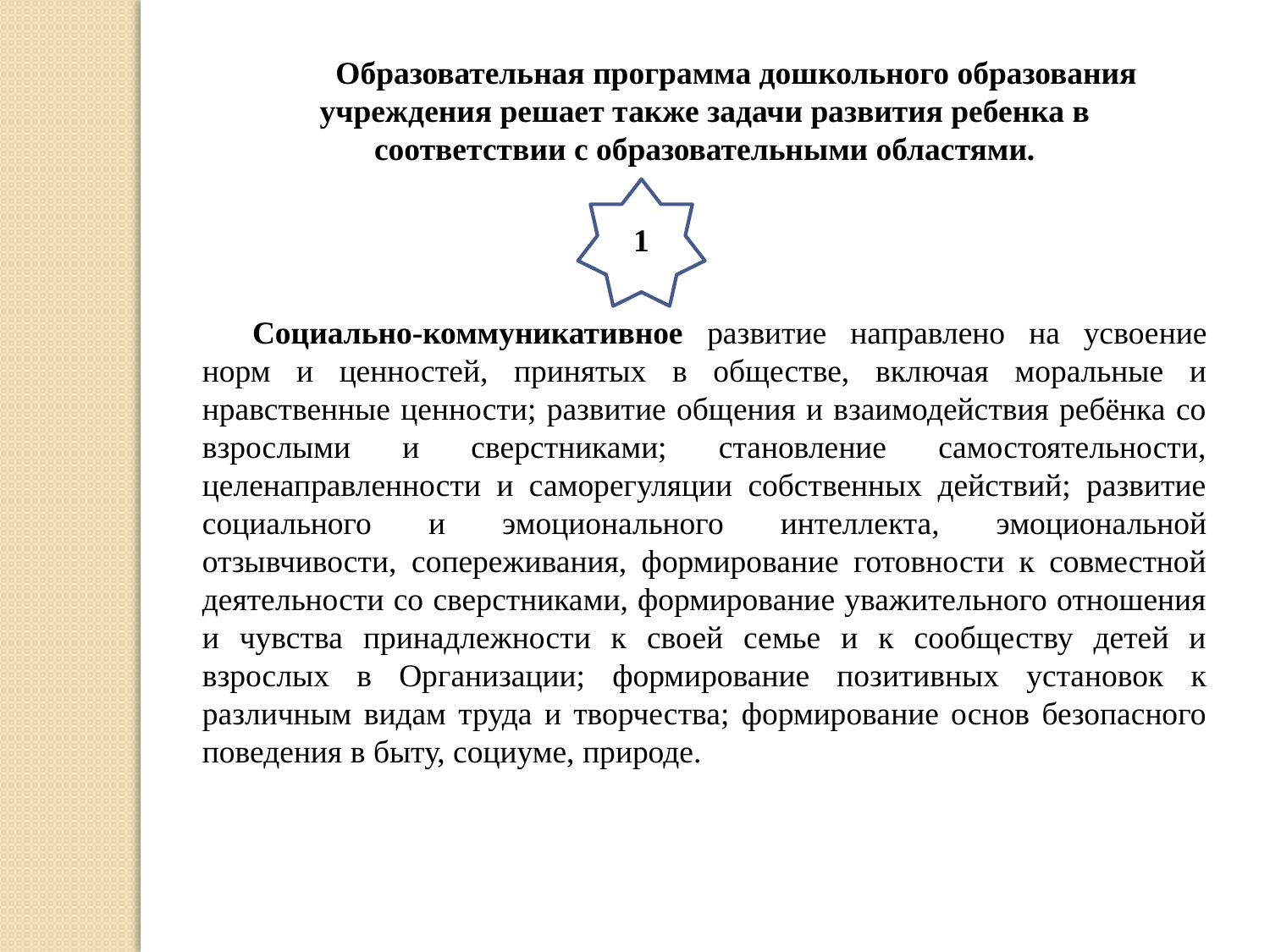

Образовательная программа дошкольного образования учреждения решает также задачи развития ребенка в соответствии с образовательными областями.
1
Социально-коммуникативное развитие направлено на усвоение норм и ценностей, принятых в обществе, включая моральные и нравственные ценности; развитие общения и взаимодействия ребёнка со взрослыми и сверстниками; становление самостоятельности, целенаправленности и саморегуляции собственных действий; развитие социального и эмоционального интеллекта, эмоциональной отзывчивости, сопереживания, формирование готовности к совместной деятельности со сверстниками, формирование уважительного отношения и чувства принадлежности к своей семье и к сообществу детей и взрослых в Организации; формирование позитивных установок к различным видам труда и творчества; формирование основ безопасного поведения в быту, социуме, природе.